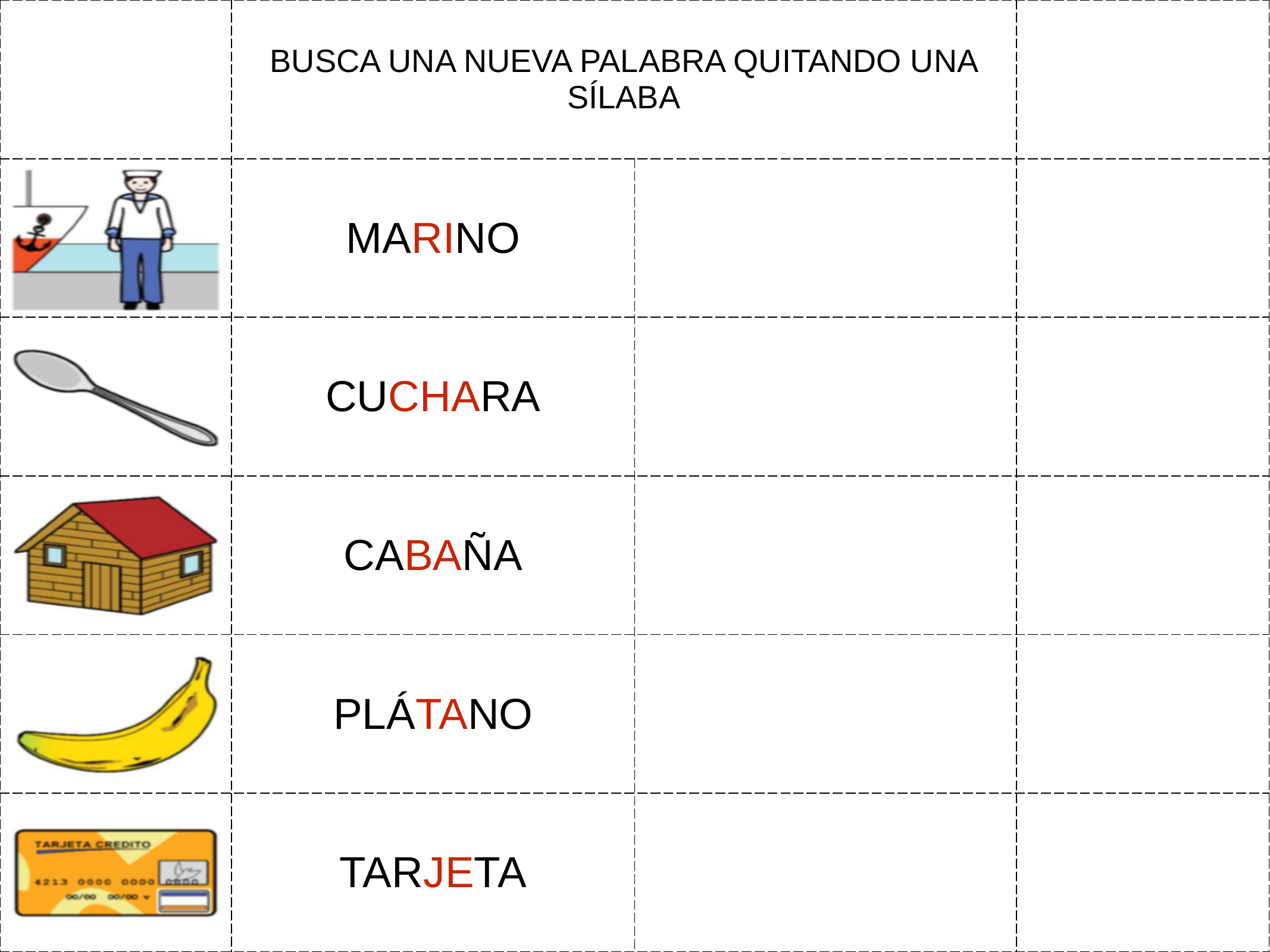

|  | BUSCA UNA NUEVA PALABRA QUITANDO UNA SÍLABA |  |  |
| --- | --- | --- | --- |
|  | MARINO |  |  |
|  | CUCHARA |  |  |
|  | CABAÑA |  |  |
|  | PLÁTANO |  |  |
|  | TARJETA |  |  |